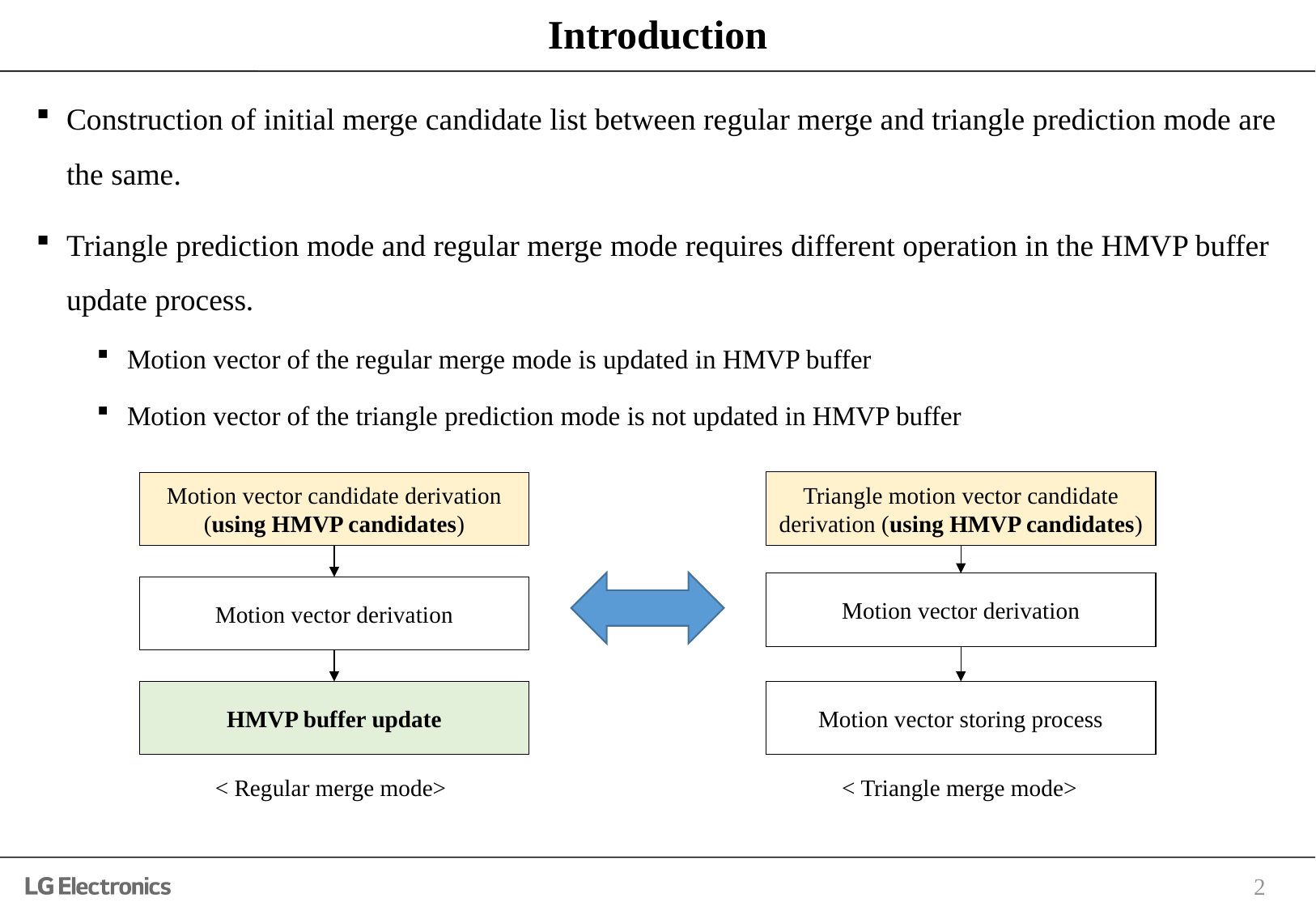

# Introduction
Construction of initial merge candidate list between regular merge and triangle prediction mode are the same.
Triangle prediction mode and regular merge mode requires different operation in the HMVP buffer update process.
Motion vector of the regular merge mode is updated in HMVP buffer
Motion vector of the triangle prediction mode is not updated in HMVP buffer
Triangle motion vector candidate derivation (using HMVP candidates)
Motion vector candidate derivation (using HMVP candidates)

Motion vector derivation
Motion vector derivation
HMVP buffer update
Motion vector storing process
< Triangle merge mode>
< Regular merge mode>
2